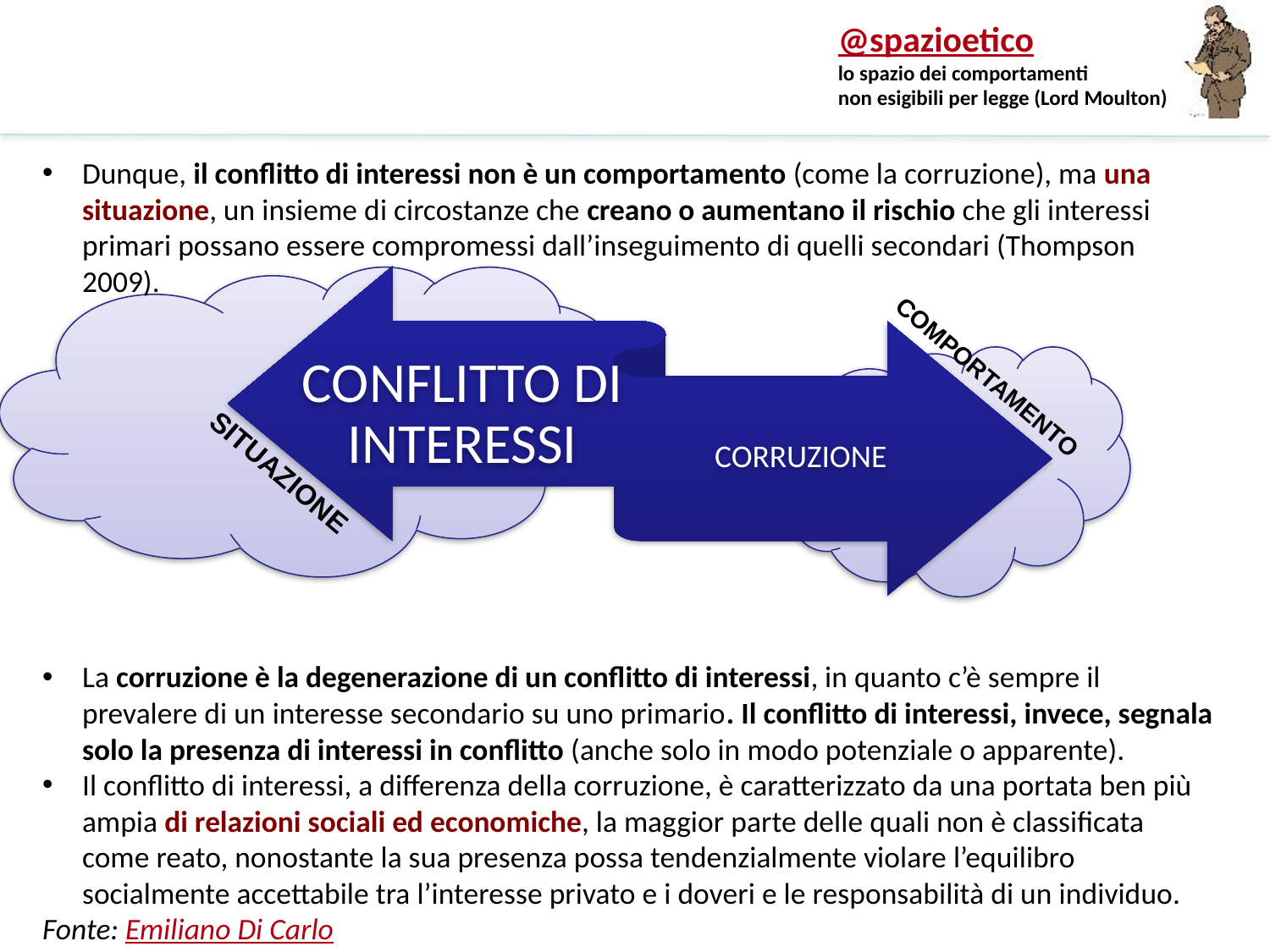

Dunque, il conflitto di interessi non è un comportamento (come la corruzione), ma una situazione, un insieme di circostanze che creano o aumentano il rischio che gli interessi primari possano essere compromessi dall’inseguimento di quelli secondari (Thompson 2009).

La corruzione è la degenerazione di un conflitto di interessi, in quanto c’è sempre il prevalere di un interesse secondario su uno primario. Il conflitto di interessi, invece, segnala solo la presenza di interessi in conflitto (anche solo in modo potenziale o apparente).
Il conflitto di interessi, a differenza della corruzione, è caratterizzato da una portata ben più ampia di relazioni sociali ed economiche, la maggior parte delle quali non è classificata come reato, nonostante la sua presenza possa tendenzialmente violare l’equilibro socialmente accettabile tra l’interesse privato e i doveri e le responsabilità di un individuo.
Fonte: Emiliano Di Carlo

CONFLITTO DI INTERESSI
CORRUZIONE

COMPORTAMENTO
SITUAZIONE